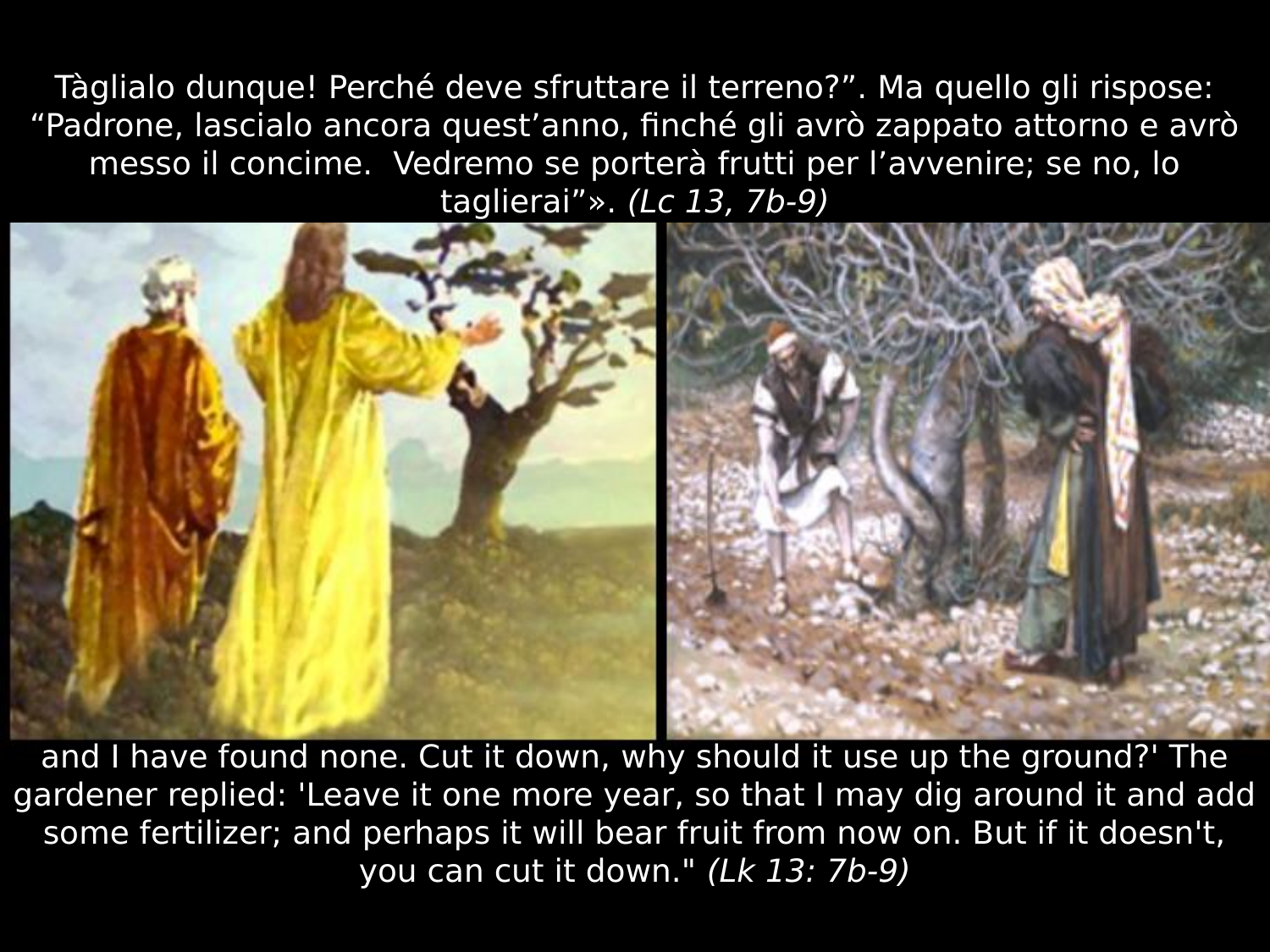

# Tàglialo dunque! Perché deve sfruttare il terreno?”. Ma quello gli rispose: “Padrone, lascialo ancora quest’anno, finché gli avrò zappato attorno e avrò messo il concime.  Vedremo se porterà frutti per l’avvenire; se no, lo taglierai”». (Lc 13, 7b-9)
and I have found none. Cut it down, why should it use up the ground?' The gardener replied: 'Leave it one more year, so that I may dig around it and add some fertilizer; and perhaps it will bear fruit from now on. But if it doesn't, you can cut it down." (Lk 13: 7b-9)